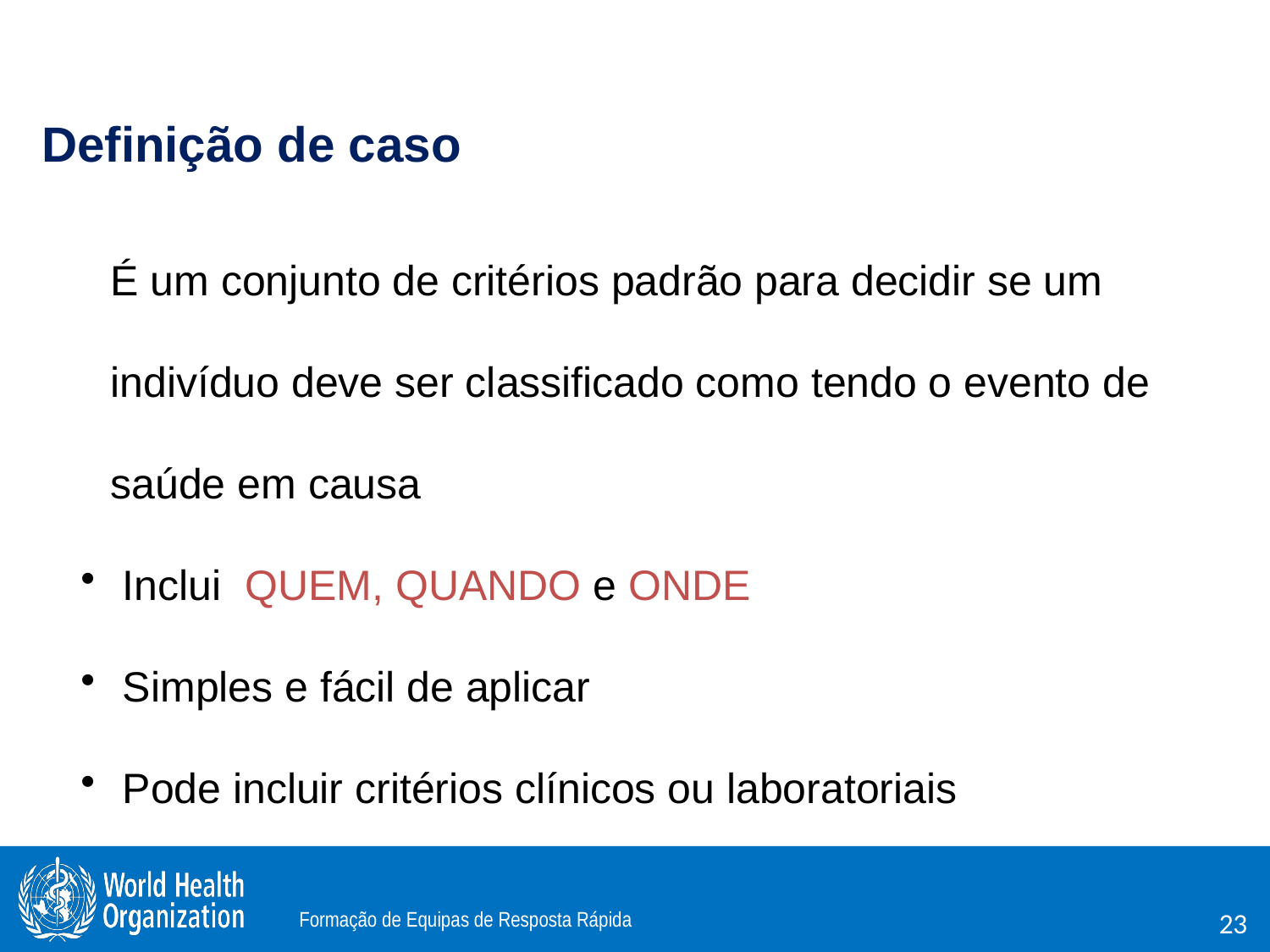

Definição de caso
	É um conjunto de critérios padrão para decidir se um indivíduo deve ser classificado como tendo o evento de saúde em causa
 Inclui  QUEM, QUANDO e ONDE
 Simples e fácil de aplicar
 Pode incluir critérios clínicos ou laboratoriais